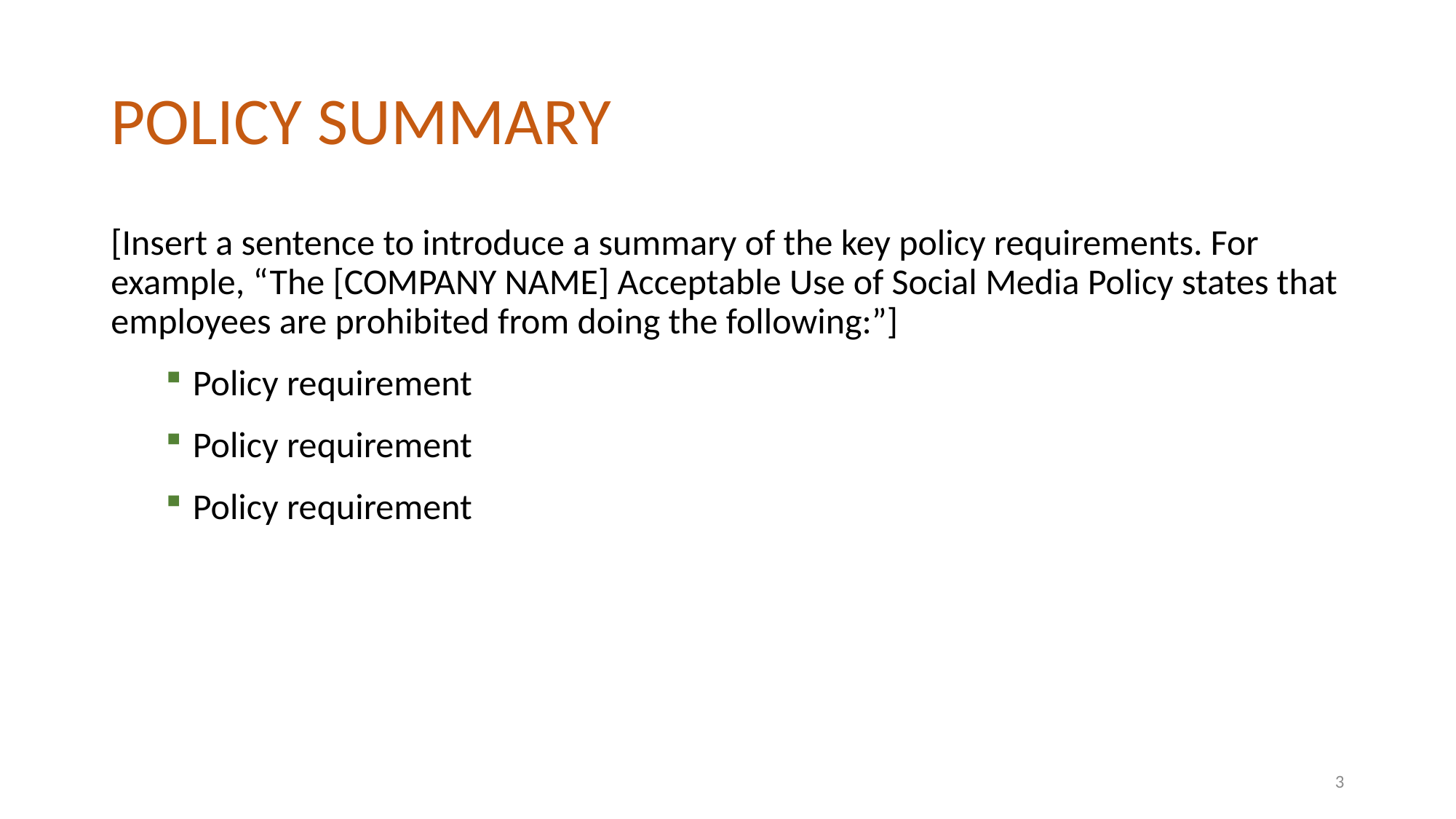

# Policy Summary
[Insert a sentence to introduce a summary of the key policy requirements. For example, “The [COMPANY NAME] Acceptable Use of Social Media Policy states that employees are prohibited from doing the following:”]
Policy requirement
Policy requirement
Policy requirement
3